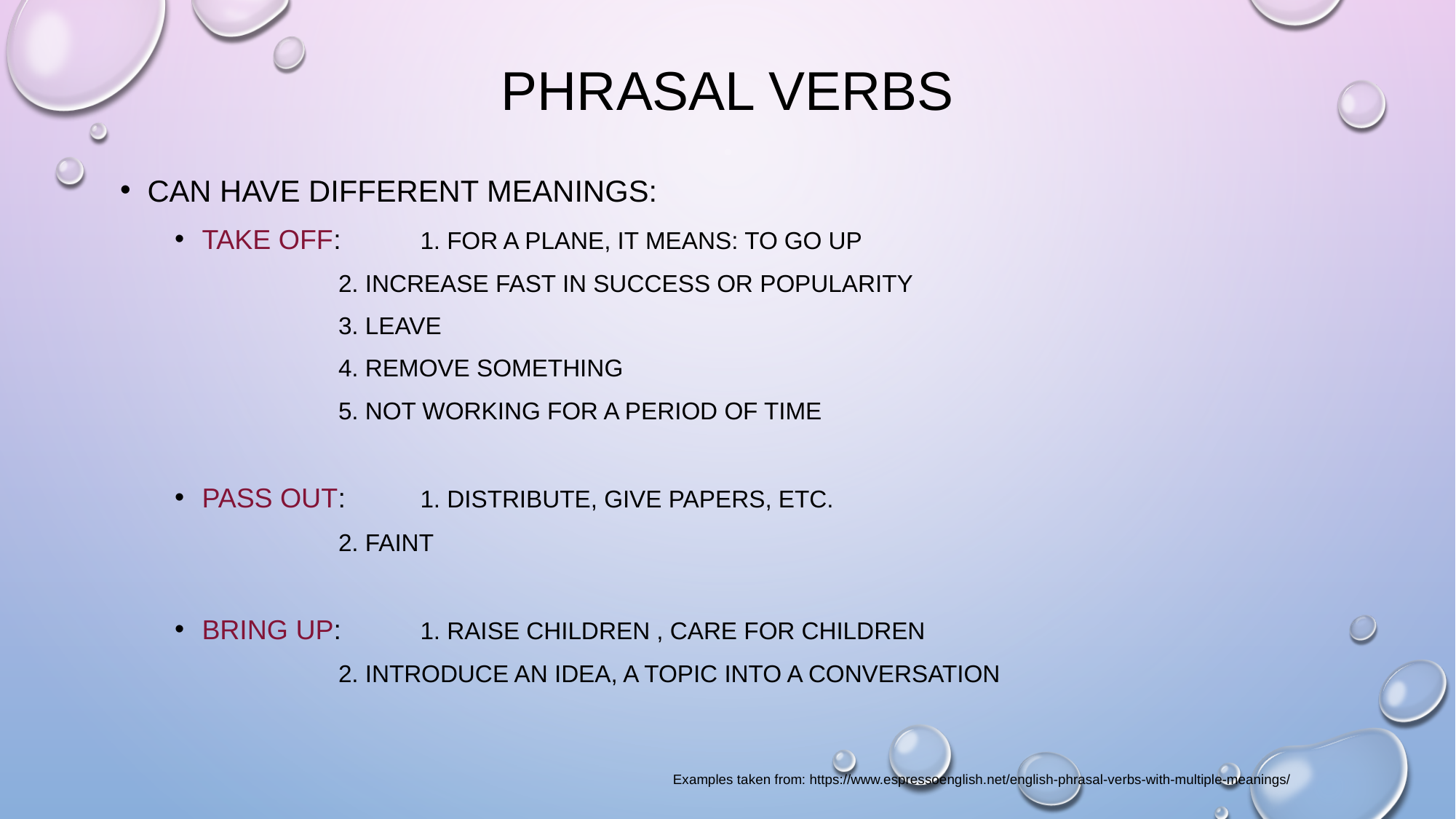

# Phrasal verbs
can have different meanings:
Take off:	1. For a plane, it means: to go up
2. Increase fast in success or popularity
3. Leave
4. Remove something
5. Not working for a period of time

Pass out:	1. distribute, give papers, etc.
2. Faint

Bring up:	1. raise children , care for children
2. Introduce an idea, a topic into a conversation

Examples taken from: https://www.espressoenglish.net/english-phrasal-verbs-with-multiple-meanings/